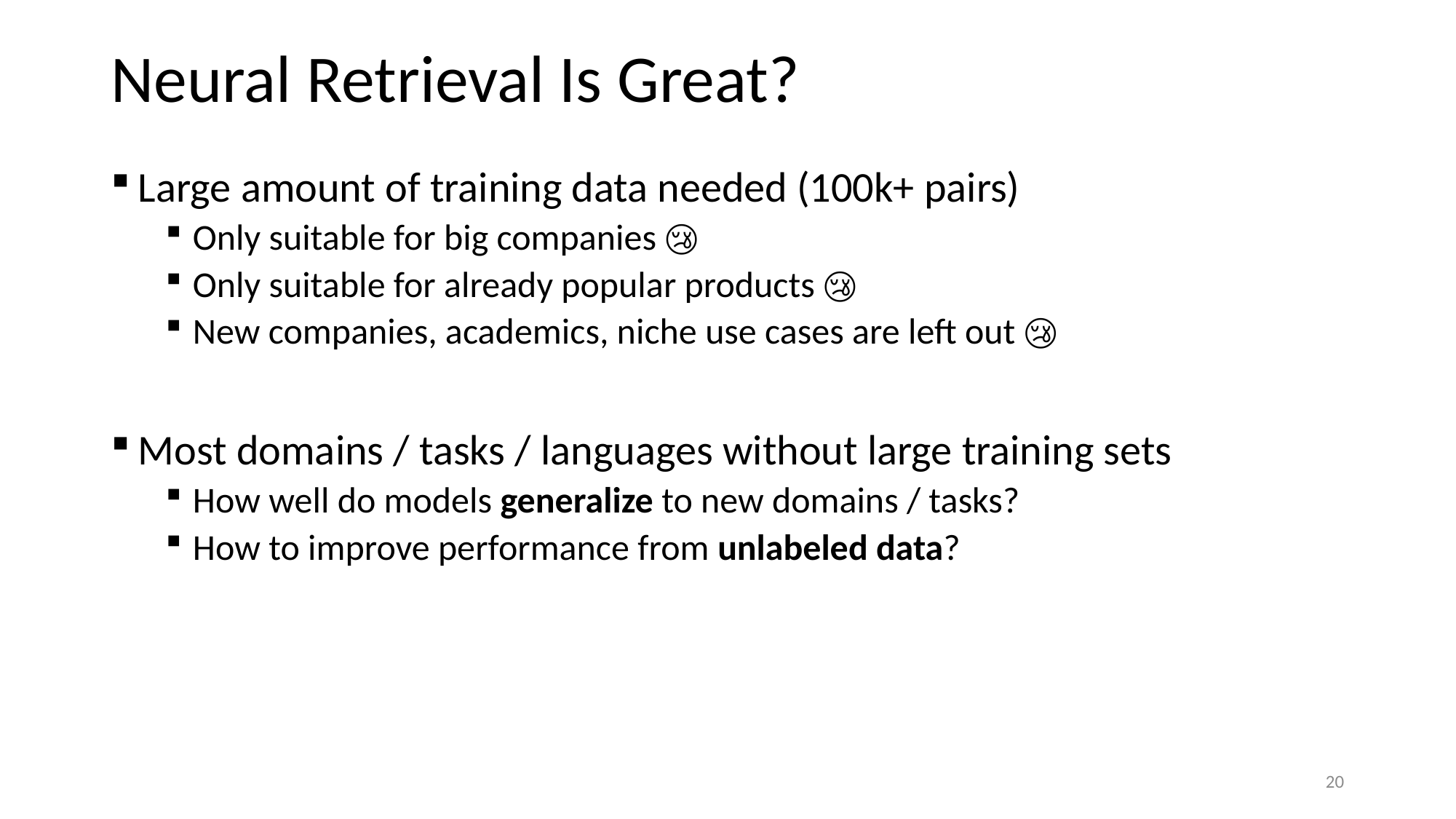

# Neural Retrieval Is Great?
Large amount of training data needed (100k+ pairs)
Only suitable for big companies 😢
Only suitable for already popular products 😢
New companies, academics, niche use cases are left out 😢

Most domains / tasks / languages without large training sets
How well do models generalize to new domains / tasks?
How to improve performance from unlabeled data?

20